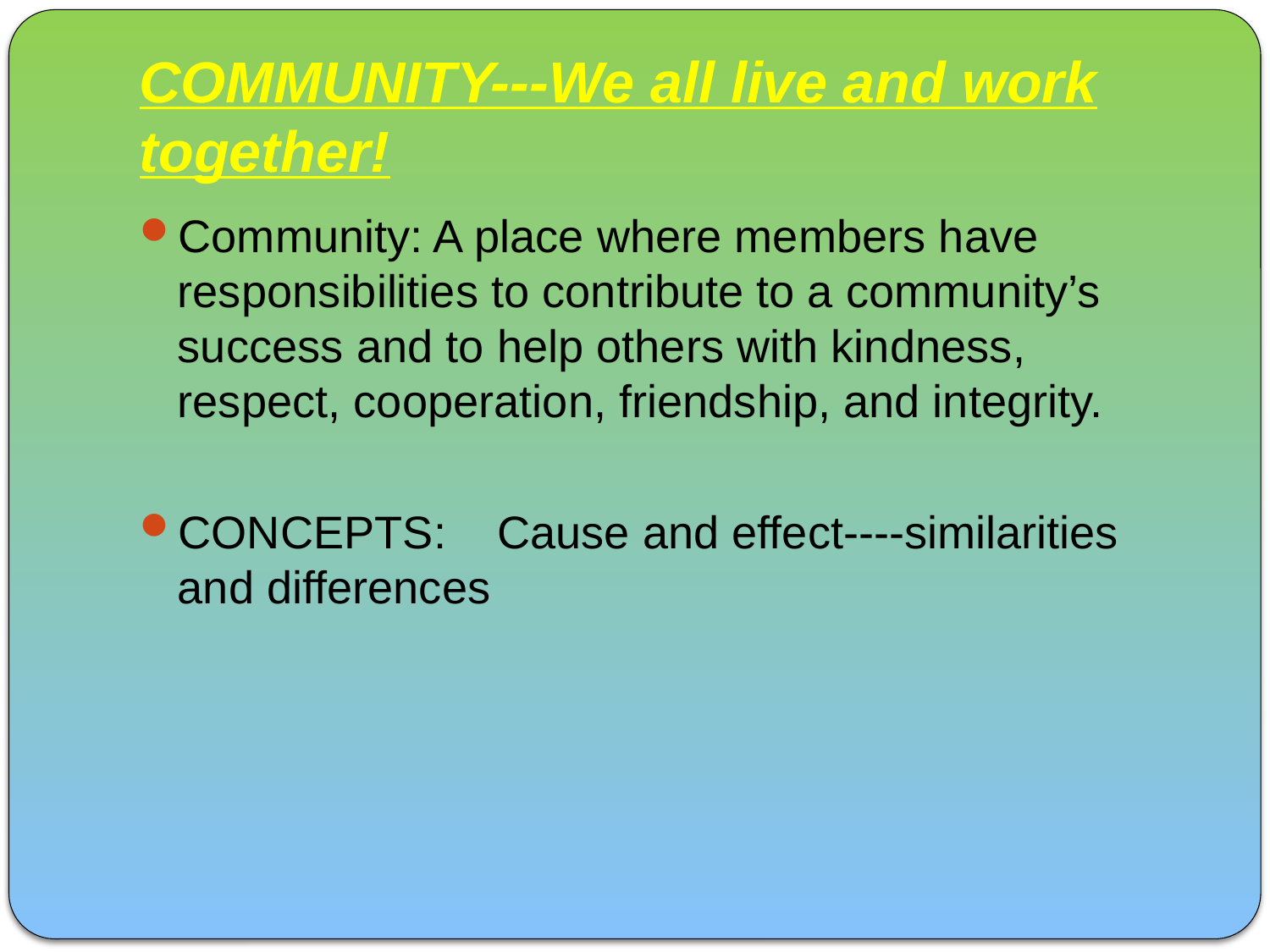

# COMMUNITY---We all live and work together!
Community: A place where members have responsibilities to contribute to a community’s success and to help others with kindness, respect, cooperation, friendship, and integrity.

CONCEPTS:    Cause and effect----similarities and differences